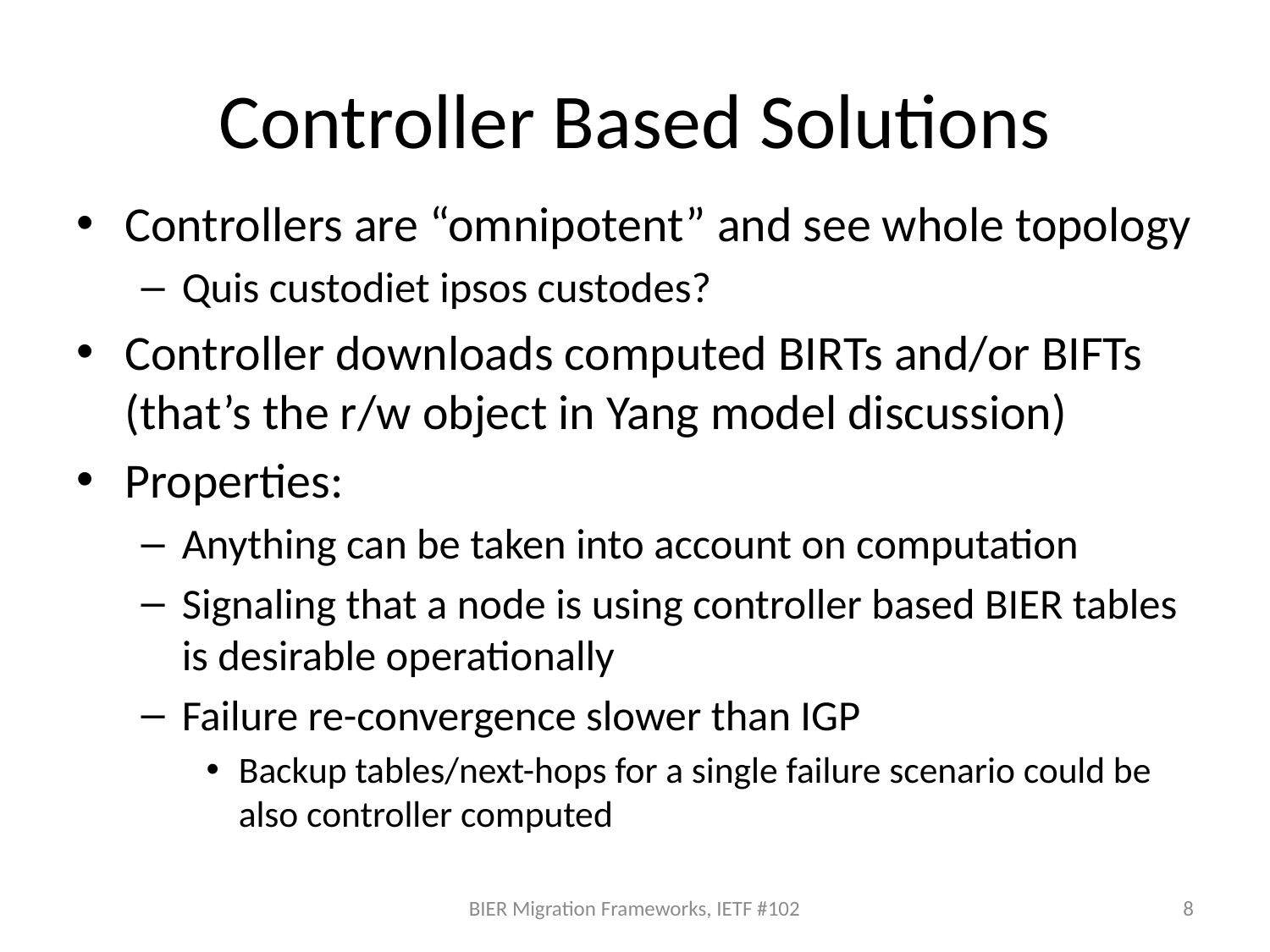

# Controller Based Solutions
Controllers are “omnipotent” and see whole topology
Quis custodiet ipsos custodes?
Controller downloads computed BIRTs and/or BIFTs (that’s the r/w object in Yang model discussion)
Properties:
Anything can be taken into account on computation
Signaling that a node is using controller based BIER tables is desirable operationally
Failure re-convergence slower than IGP
Backup tables/next-hops for a single failure scenario could be also controller computed

BIER Migration Frameworks, IETF #102
8